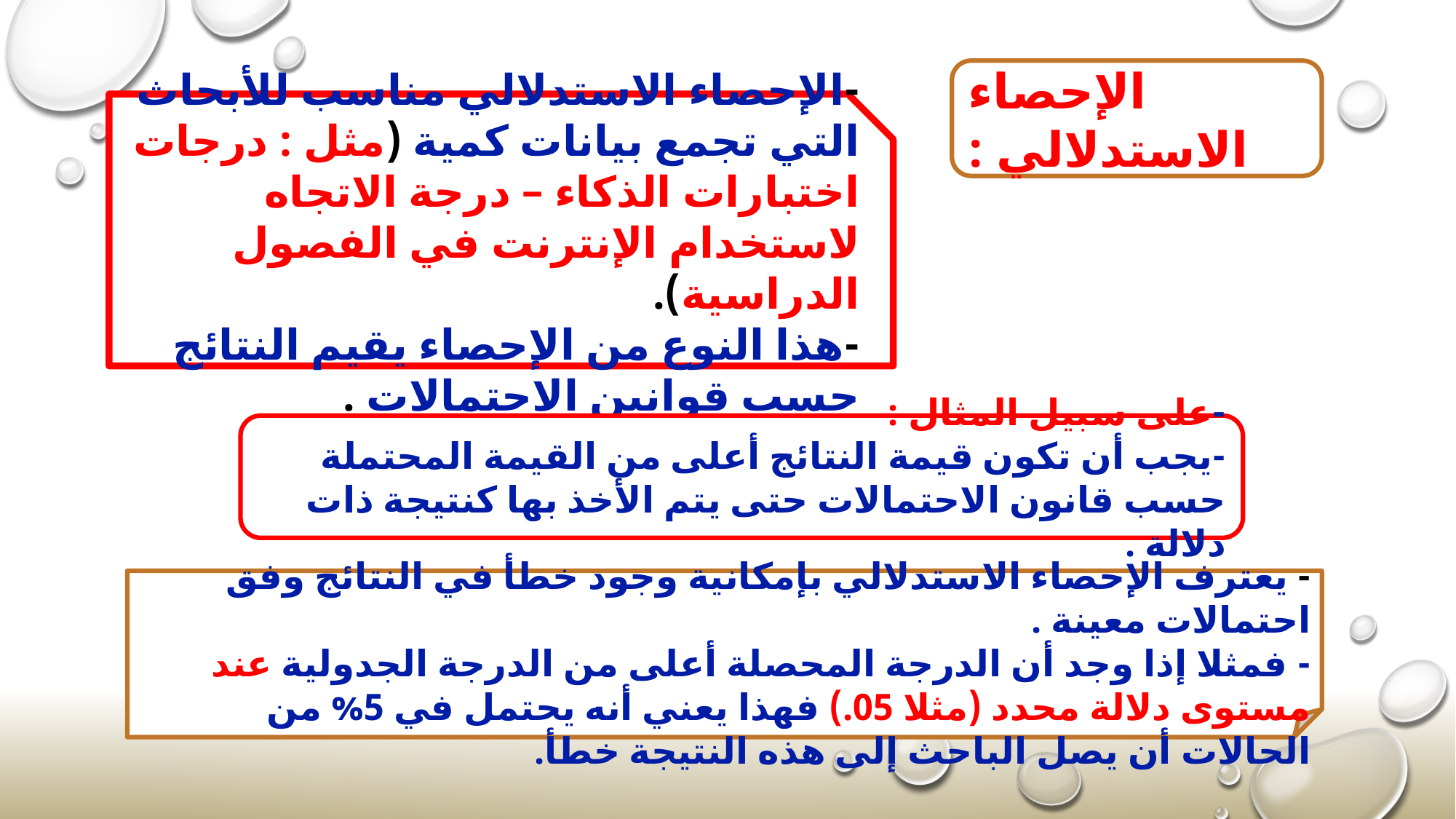

الإحصاء الاستدلالي :
-الإحصاء الاستدلالي مناسب للأبحاث التي تجمع بيانات كمية (مثل : درجات اختبارات الذكاء – درجة الاتجاه لاستخدام الإنترنت في الفصول الدراسية).
-هذا النوع من الإحصاء يقيم النتائج حسب قوانين الاحتمالات .
-على سبيل المثال :
-يجب أن تكون قيمة النتائج أعلى من القيمة المحتملة حسب قانون الاحتمالات حتى يتم الأخذ بها كنتيجة ذات دلالة .

- يعترف الإحصاء الاستدلالي بإمكانية وجود خطأ في النتائج وفق احتمالات معينة .
- فمثلا إذا وجد أن الدرجة المحصلة أعلى من الدرجة الجدولية عند مستوى دلالة محدد (مثلا 05.) فهذا يعني أنه يحتمل في 5% من الحالات أن يصل الباحث إلى هذه النتيجة خطأ.